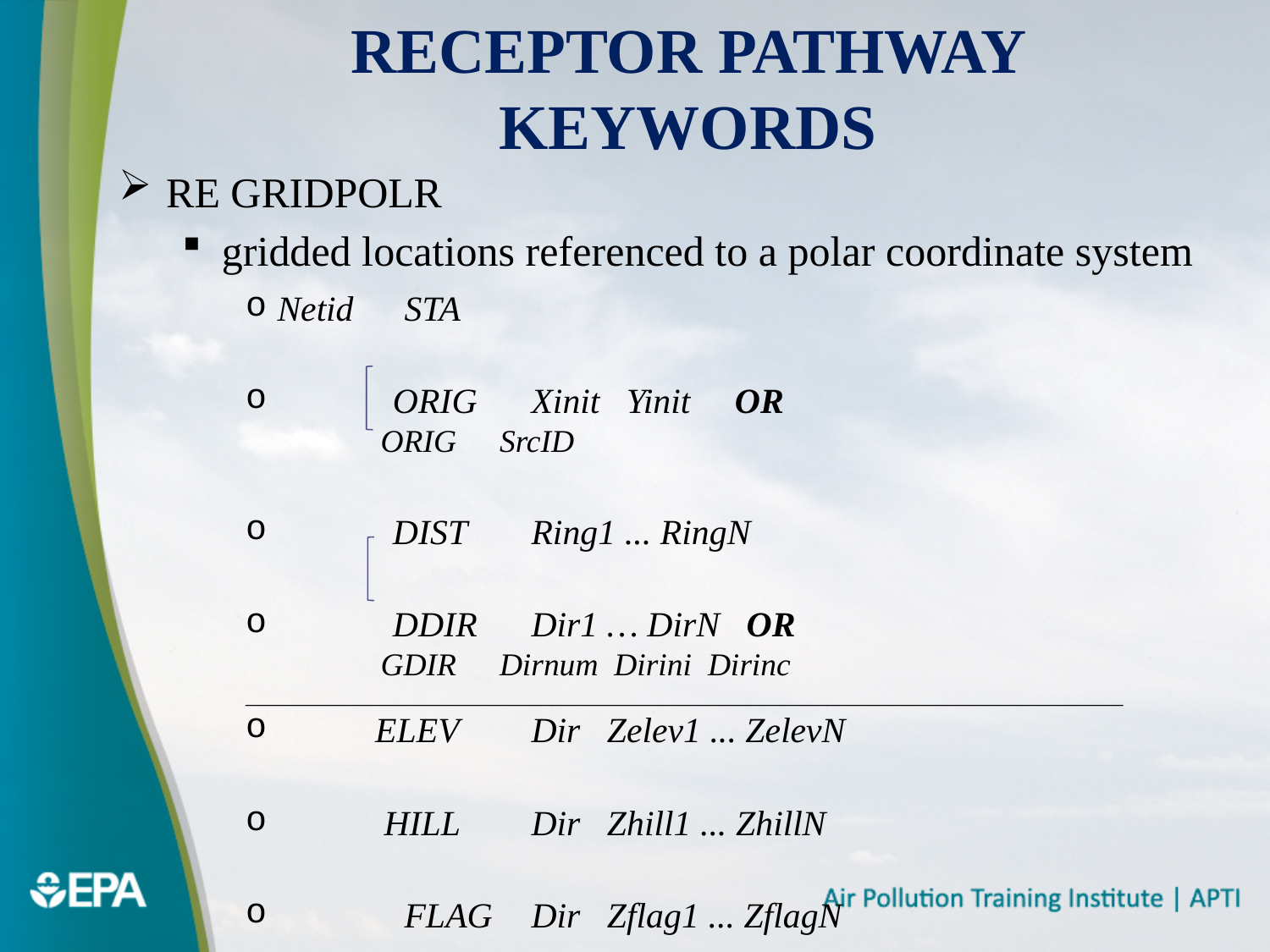

# Receptor Pathway Keywords
RE GRIDPOLR
gridded locations referenced to a polar coordinate system
Netid 	STA

             ORIG 	Xinit   Yinit     OR
 ORIG  	SrcID

             DIST	Ring1 ... RingN

             DDIR 	Dir1 … DirN   OR
 GDIR  	Dirnum  Dirini  Dirinc
___________________________________________________________________________________
           ELEV 	Dir   Zelev1 ... ZelevN

            HILL	Dir   Zhill1 ... ZhillN

          	FLAG 	Dir   Zflag1 ... ZflagN

            END